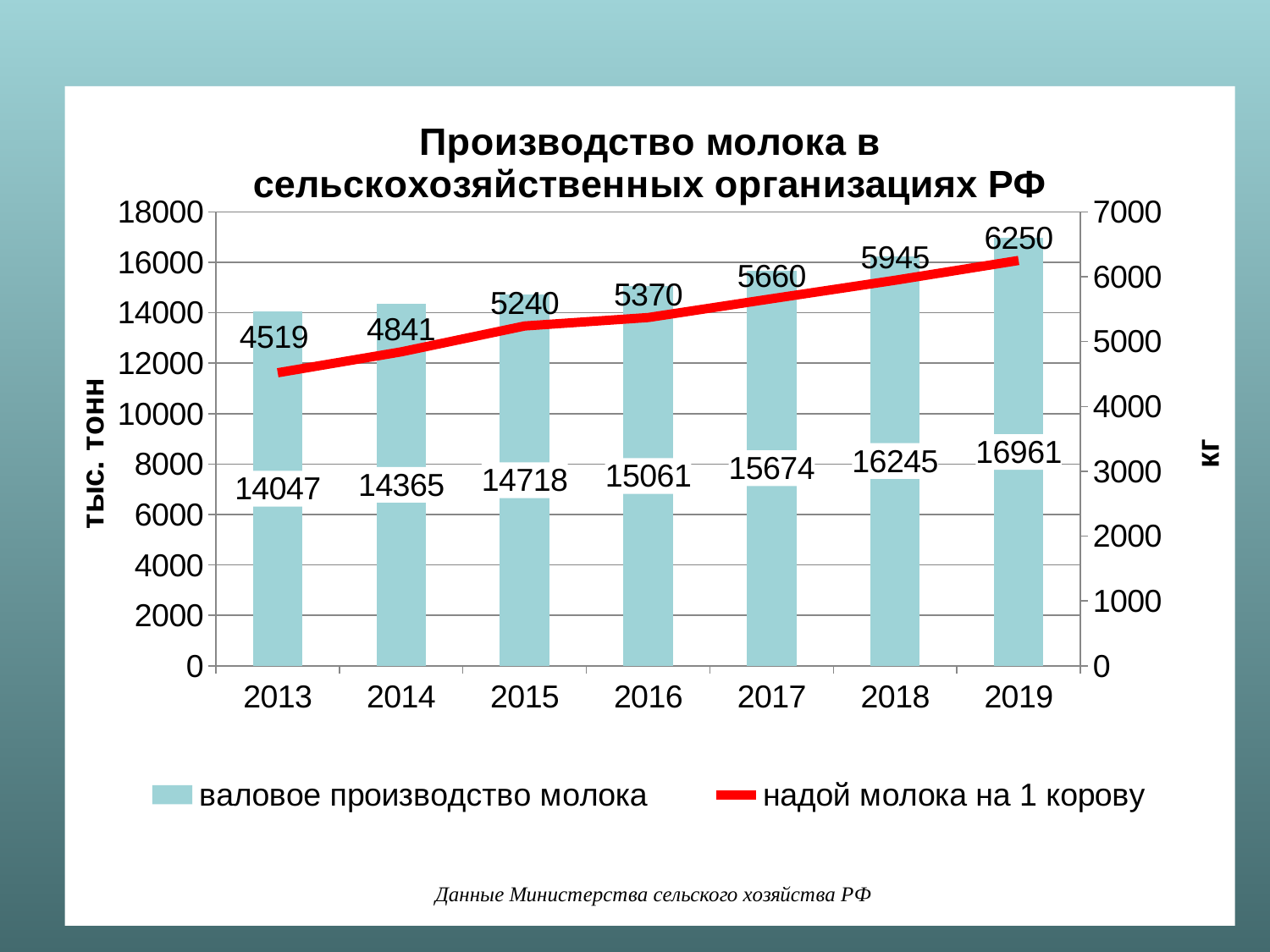

### Chart: Производство молока в сельскохозяйственных организациях РФ

| Category | валовое производство молока | надой молока на 1 корову |
|---|---|---|
| 2013 | 14047.0 | 4519.0 |
| 2014 | 14365.0 | 4841.0 |
| 2015 | 14718.0 | 5240.0 |
| 2016 | 15061.0 | 5370.0 |
| 2017 | 15674.0 | 5660.0 |
| 2018 | 16245.0 | 5945.0 |
| 2019 | 16961.0 | 6250.0 |